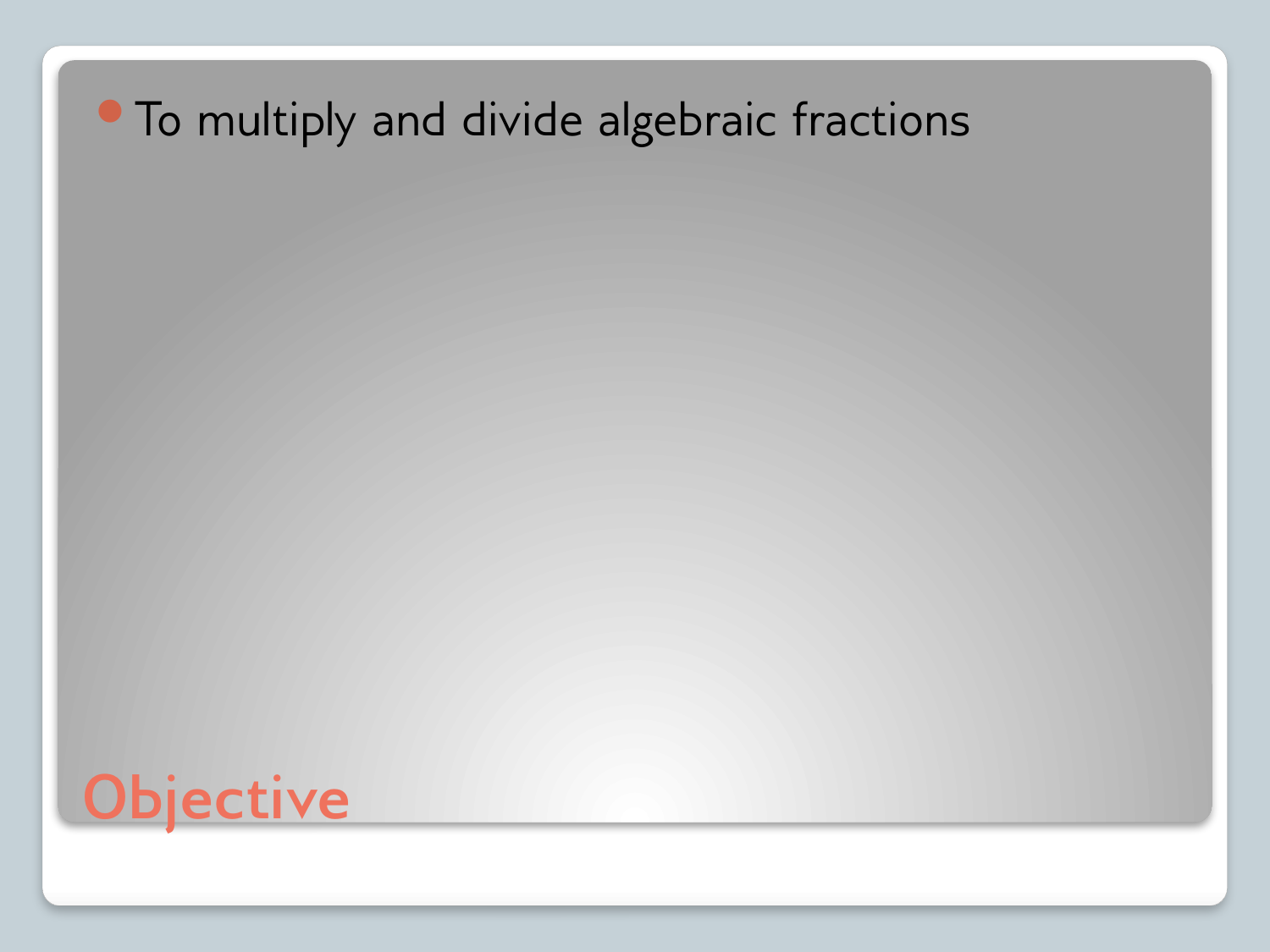

To multiply and divide algebraic fractions
# Objective